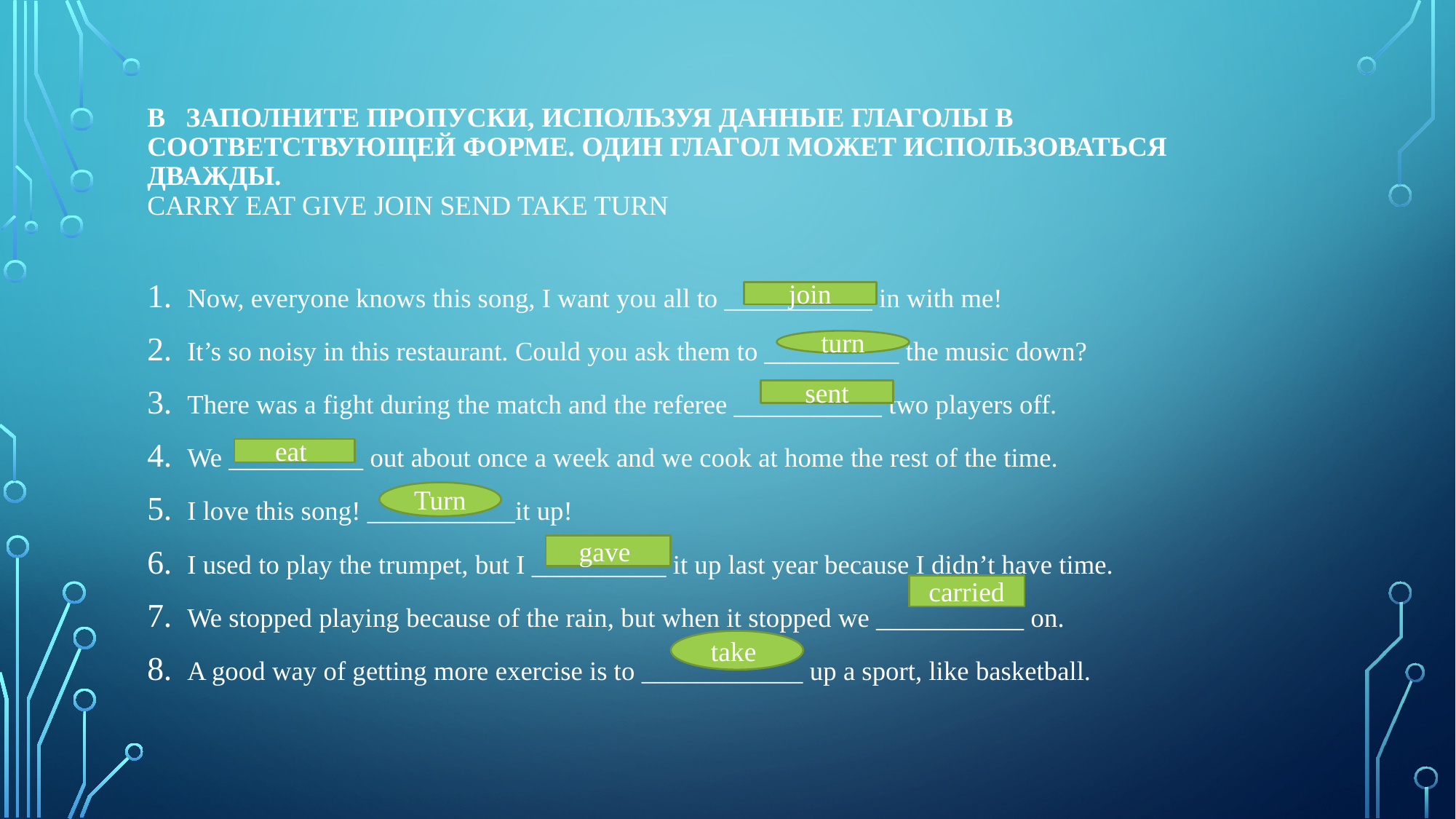

# B   Заполните пропуски, используя данные глаголы в соответствующей форме. Один глагол может использоваться дважды. Carry eat give join send take turn
Now, everyone knows this song, I want you all to ___________ in with me!
It’s so noisy in this restaurant. Could you ask them to __________ the music down?
There was a fight during the match and the referee ___________ two players off.
We __________ out about once a week and we cook at home the rest of the time.
I love this song! ___________it up!
I used to play the trumpet, but I __________ it up last year because I didn’t have time.
We stopped playing because of the rain, but when it stopped we ___________ on.
A good way of getting more exercise is to ____________ up a sport, like basketball.

join
 turn
 sent
eat
Turn
gave
carried
take